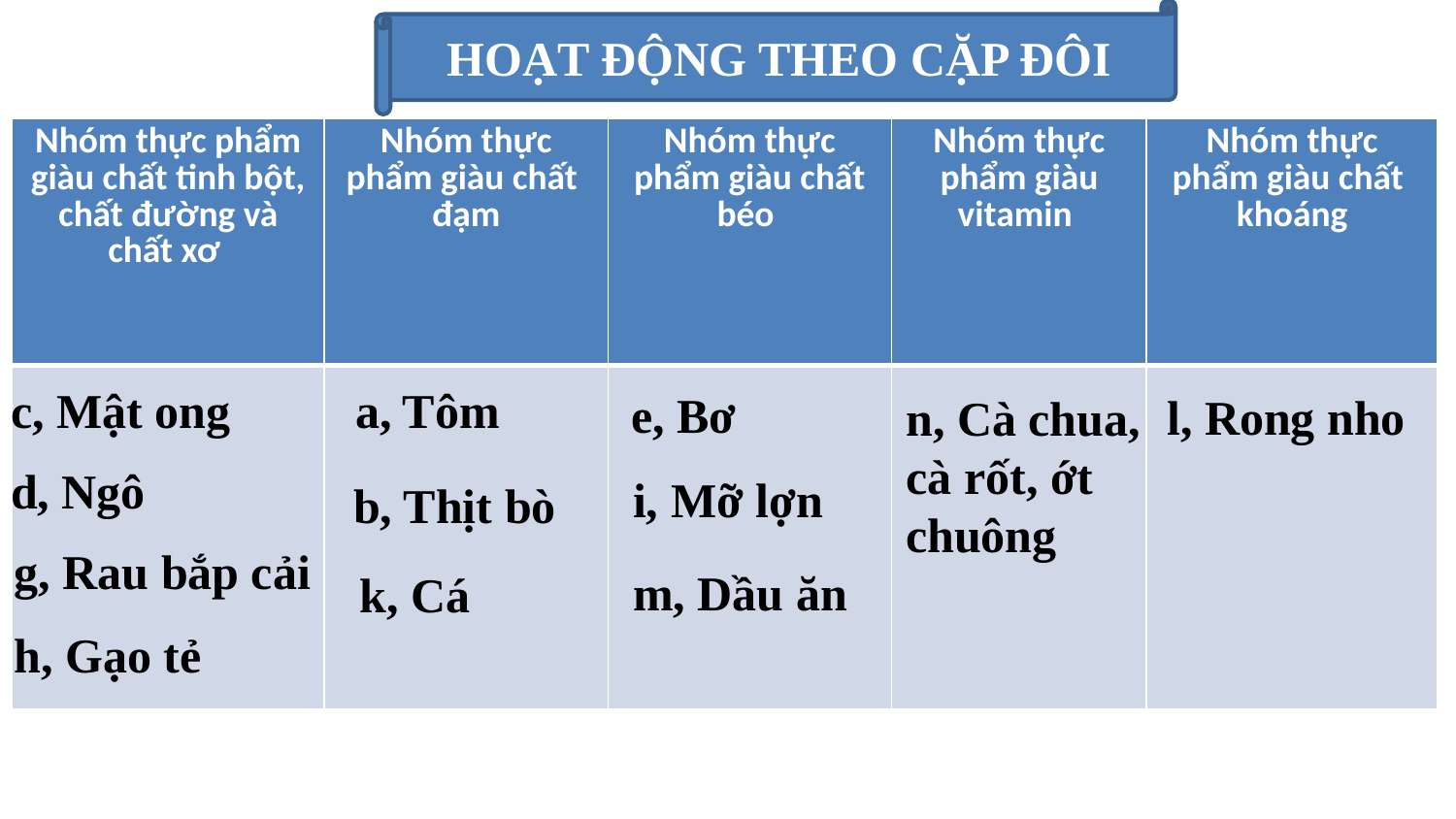

HOẠT ĐỘNG THEO CẶP ĐÔI
| Nhóm thực phẩm giàu chất tinh bột, chất đường và chất xơ | Nhóm thực phẩm giàu chất đạm | Nhóm thực phẩm giàu chất béo | Nhóm thực phẩm giàu vitamin | Nhóm thực phẩm giàu chất khoáng |
| --- | --- | --- | --- | --- |
|  |  |  |  |  |
c, Mật ong
a, Tôm
e, Bơ
l, Rong nho
n, Cà chua, cà rốt, ớt chuông
d, Ngô
i, Mỡ lợn
b, Thịt bò
g, Rau bắp cải
m, Dầu ăn
k, Cá
h, Gạo tẻ